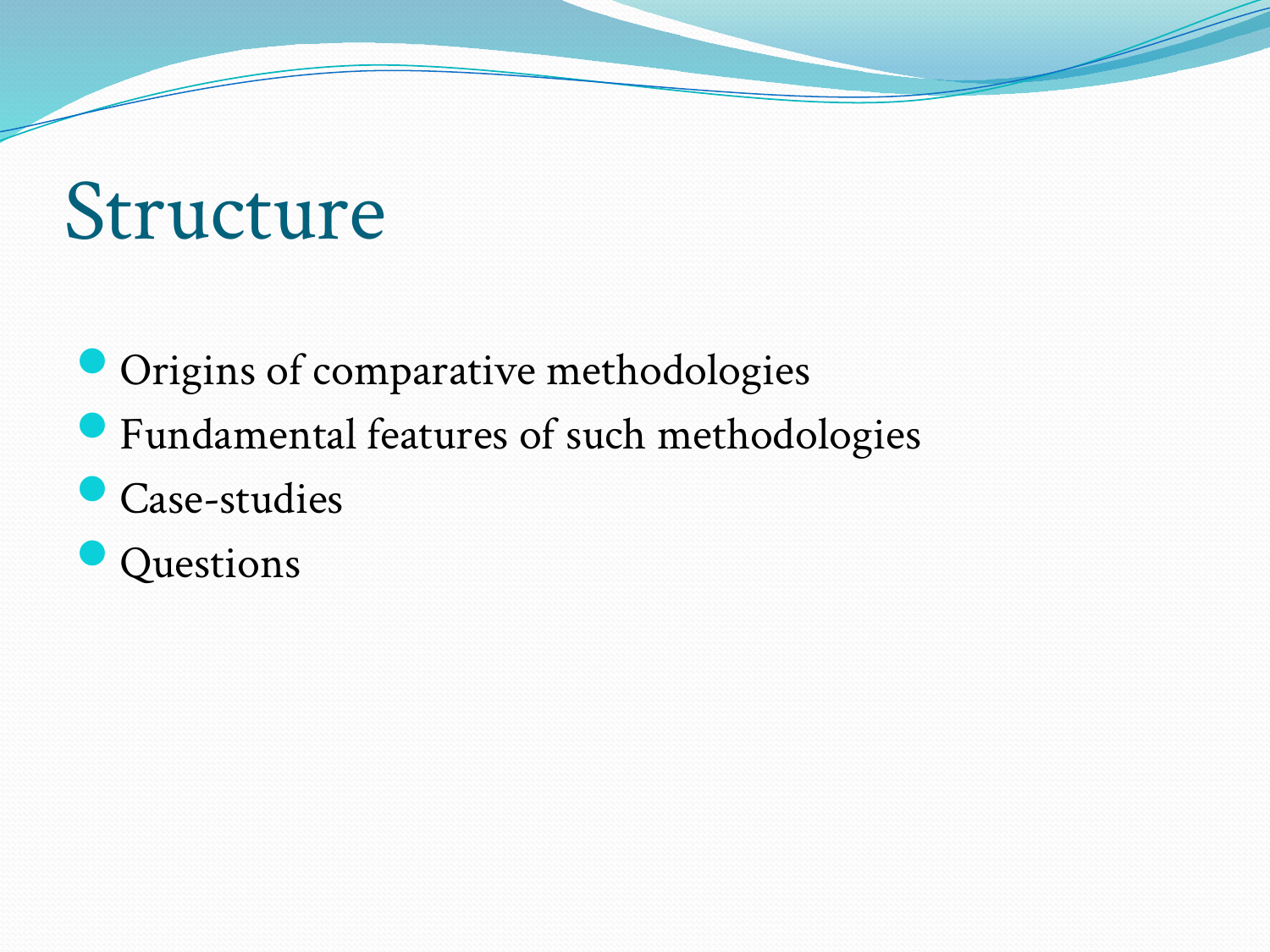

# Structure

Origins of comparative methodologies
Fundamental features of such methodologies
Case-studies
Questions